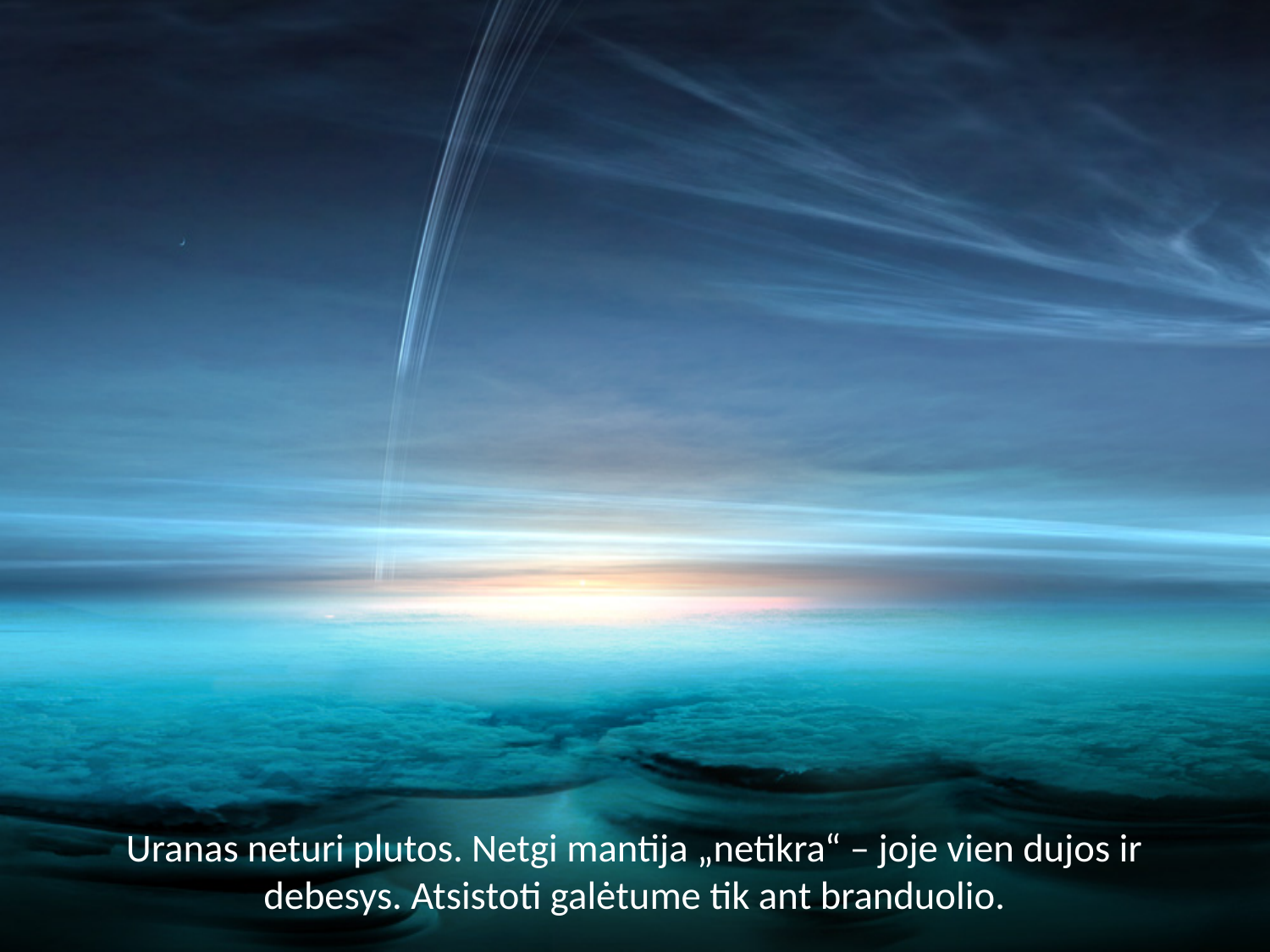

Uranas neturi plutos. Netgi mantija „netikra“ – joje vien dujos ir debesys. Atsistoti galėtume tik ant branduolio.